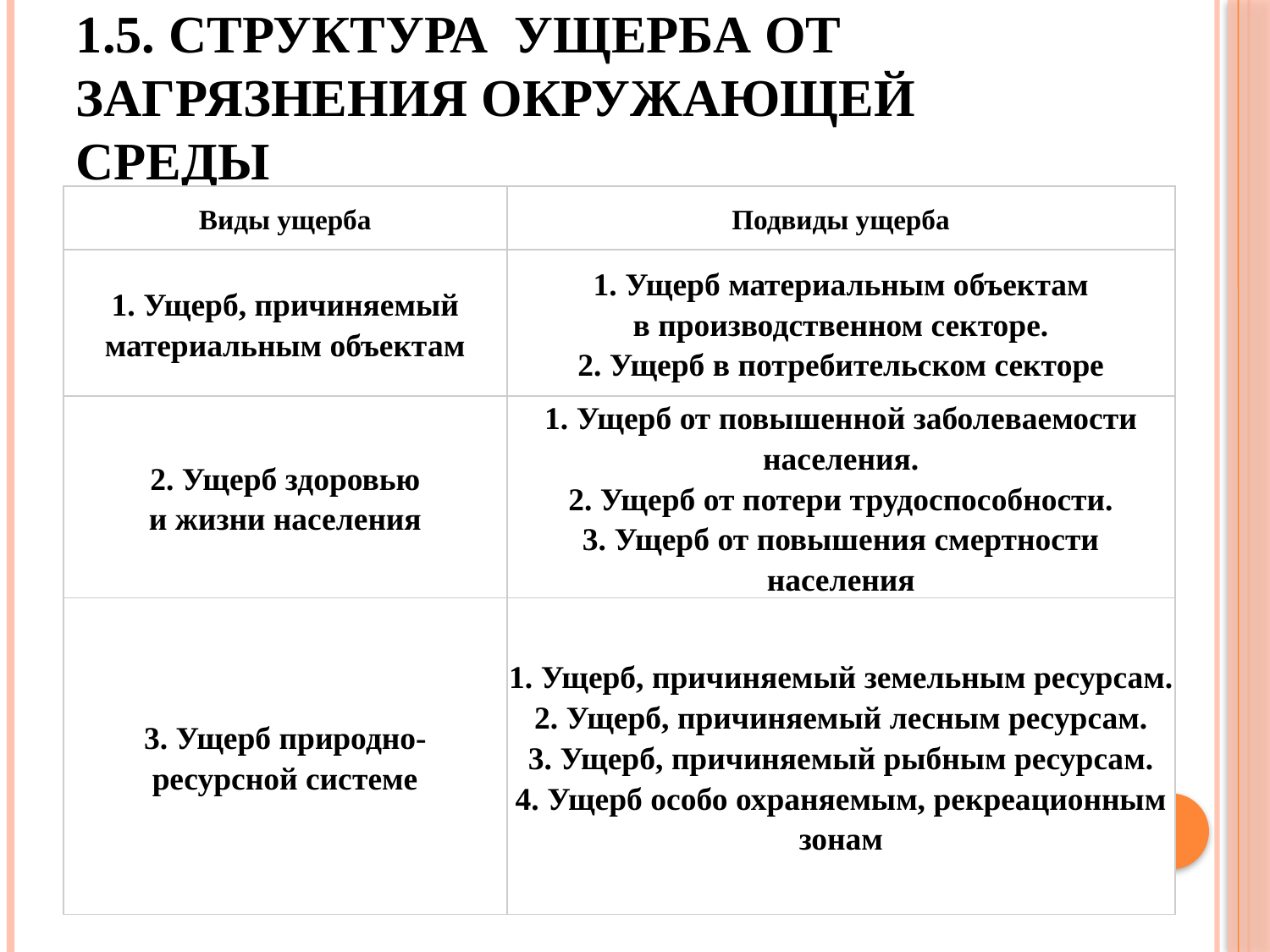

# 1.5. Структура  ущерба от загрязнения окружающей среды
| Виды ущерба | Подвиды ущерба |
| --- | --- |
| 1. Ущерб, причиняемый материальным объектам | 1. Ущерб материальным объектам в производственном секторе. 2. Ущерб в потребительском секторе |
| 2. Ущерб здоровью и жизни населения | 1. Ущерб от повышенной заболеваемости населения. 2. Ущерб от потери трудоспособности. 3. Ущерб от повышения смертности населения |
| 3. Ущерб природно- ресурсной системе | 1. Ущерб, причиняемый земельным ресурсам. 2. Ущерб, причиняемый лесным ресурсам. 3. Ущерб, причиняемый рыбным ресурсам. 4. Ущерб особо охраняемым, рекреационным зонам |